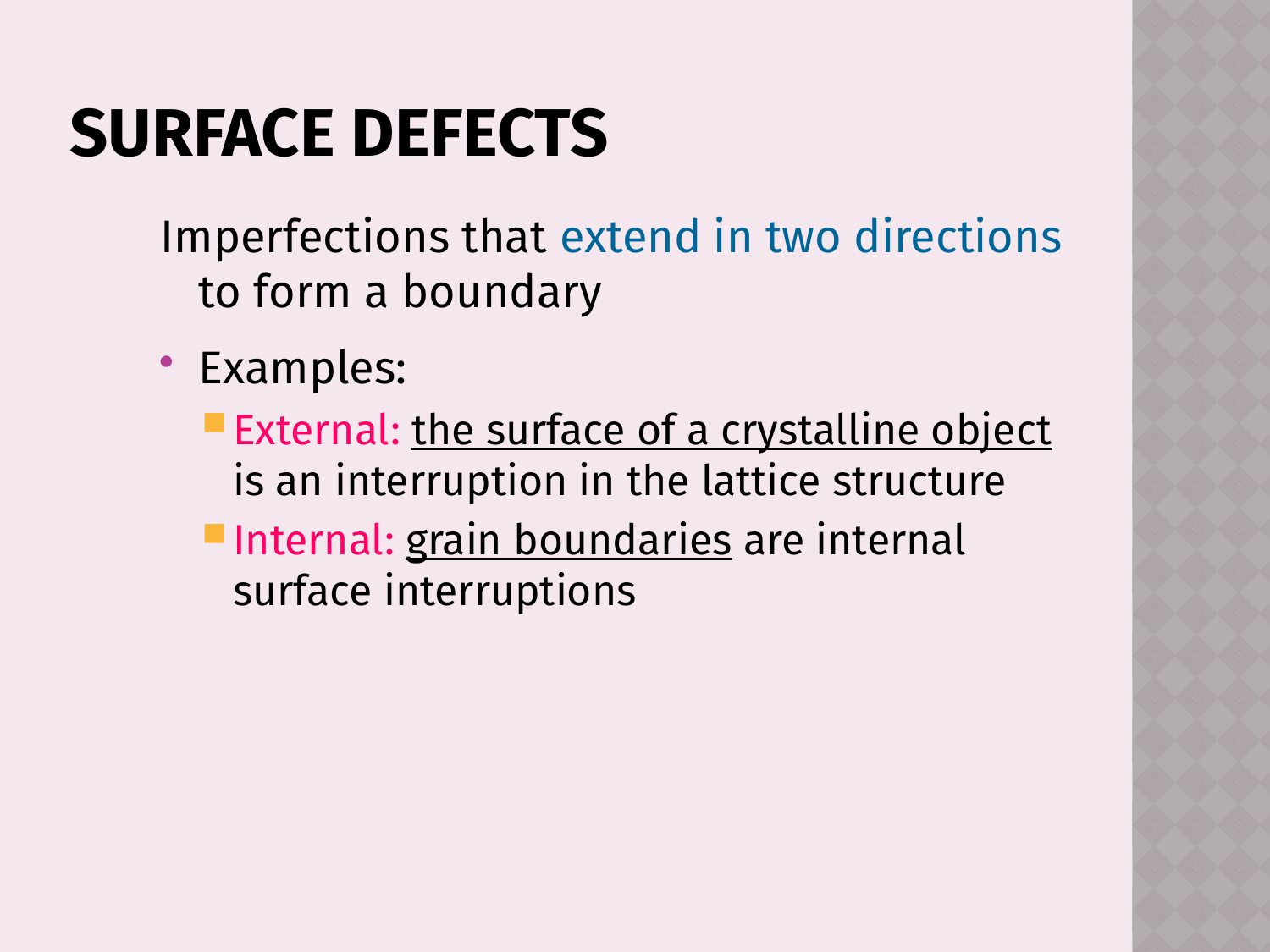

# Surface Defects
Imperfections that extend in two directions to form a boundary
Examples:
External: the surface of a crystalline object is an interruption in the lattice structure
Internal: grain boundaries are internal surface interruptions